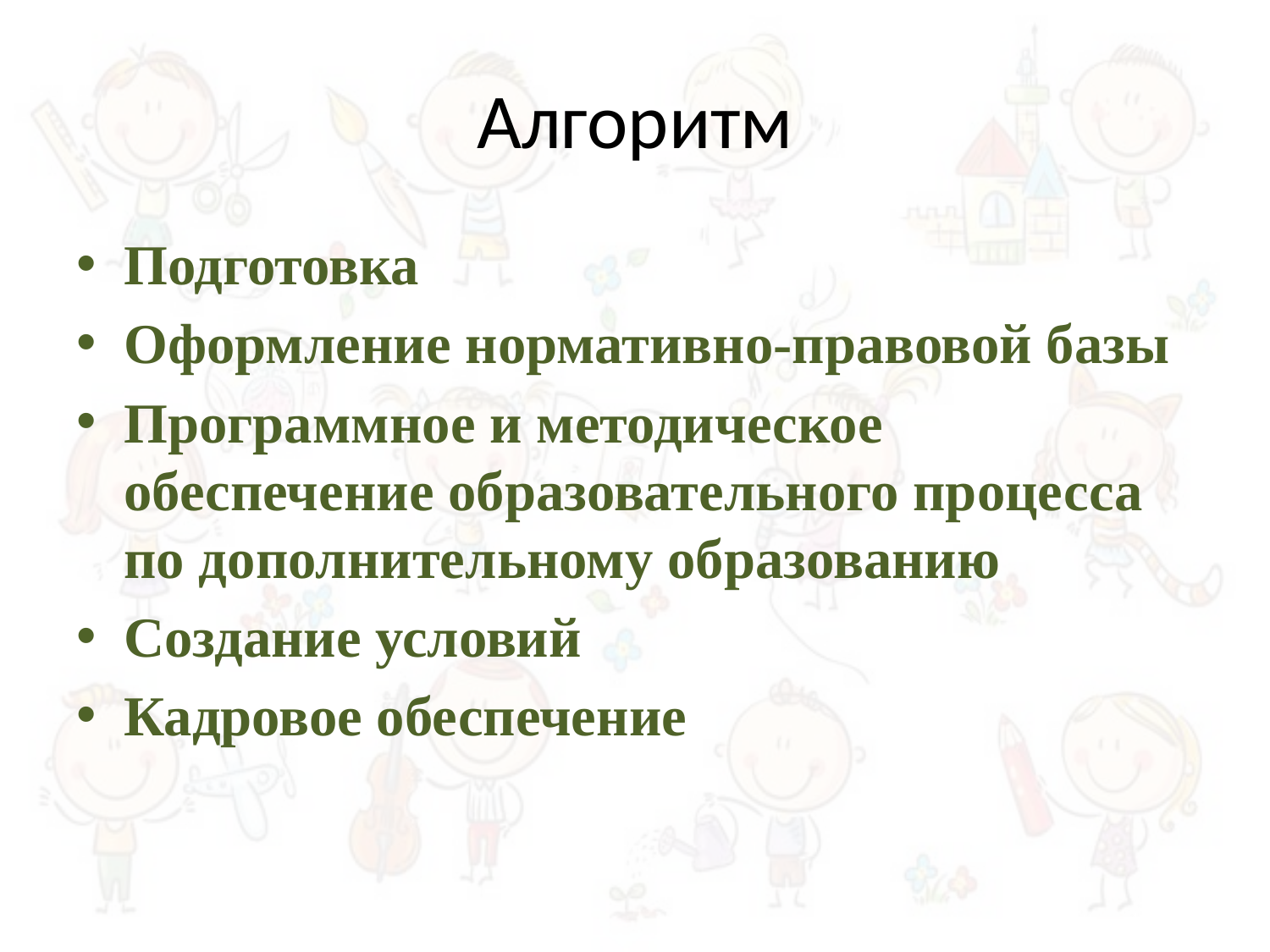

# Алгоритм
Подготовка
Оформление нормативно-правовой базы
Программное и методическое обеспечение образовательного процесса по дополнительному образованию
Создание условий
Кадровое обеспечение